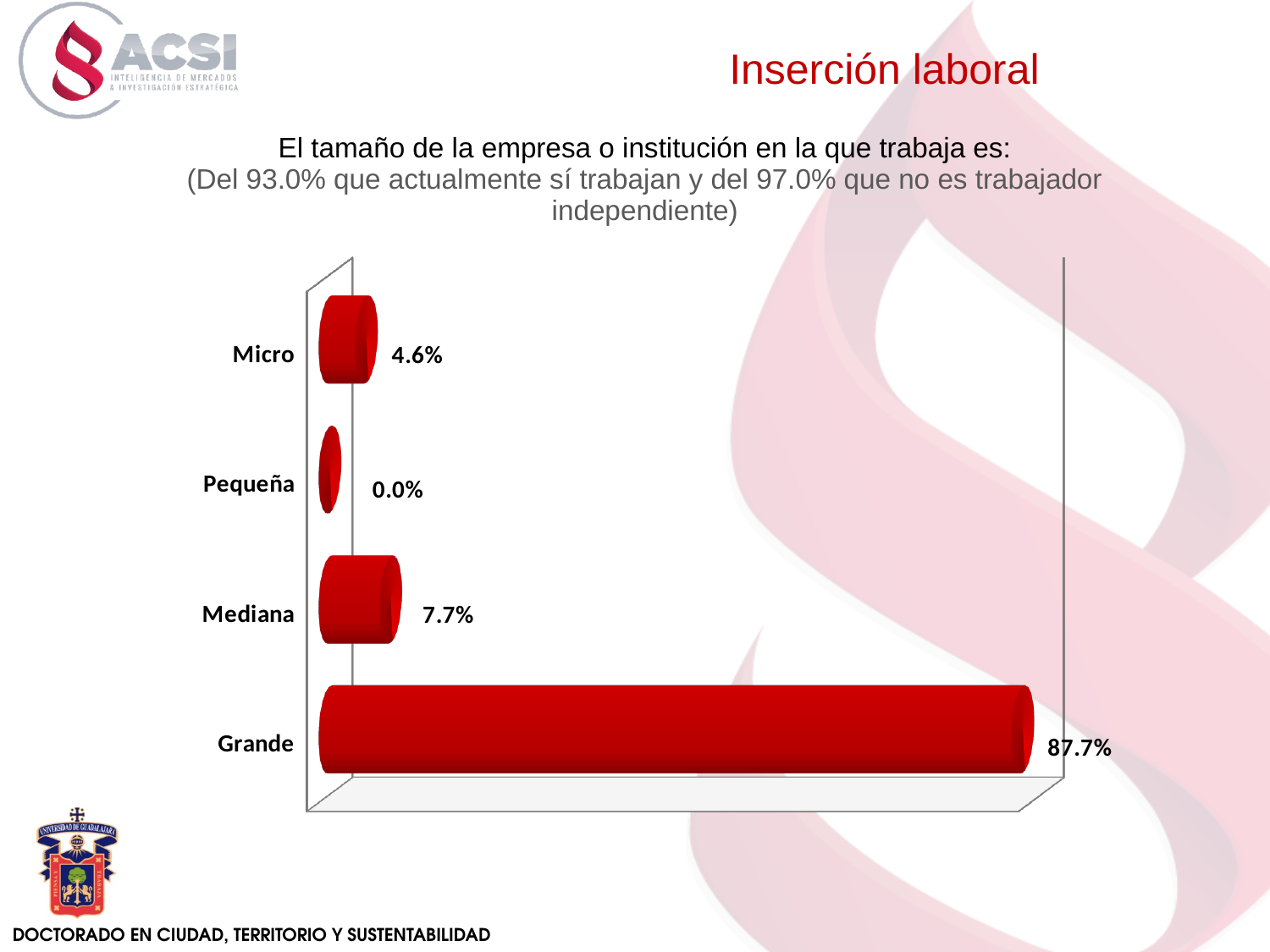

Inserción laboral
El tamaño de la empresa o institución en la que trabaja es:
(Del 93.0% que actualmente sí trabajan y del 97.0% que no es trabajador independiente)

[unsupported chart]